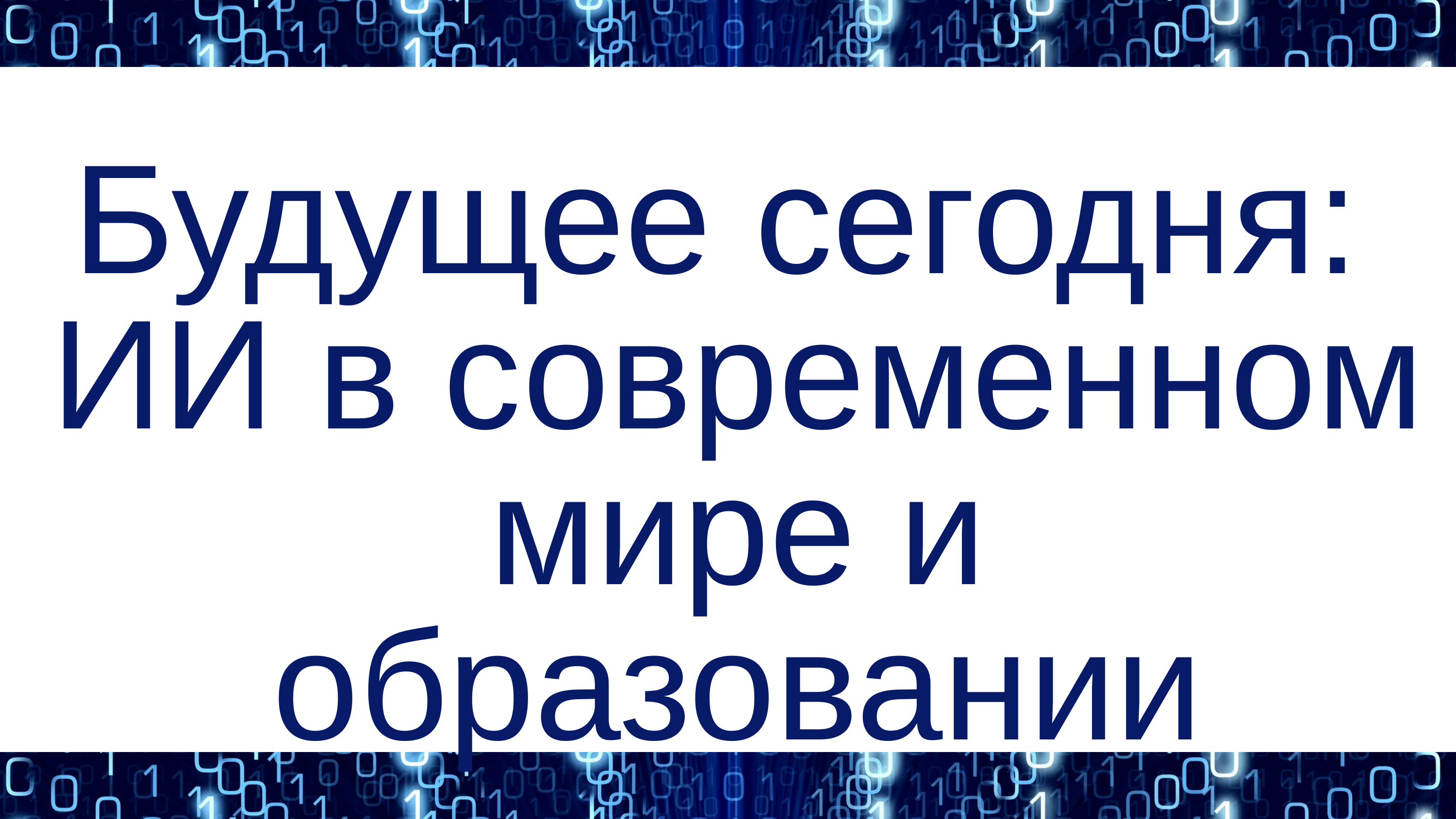

Будущее сегодня:
ИИ в современном мире и образовании